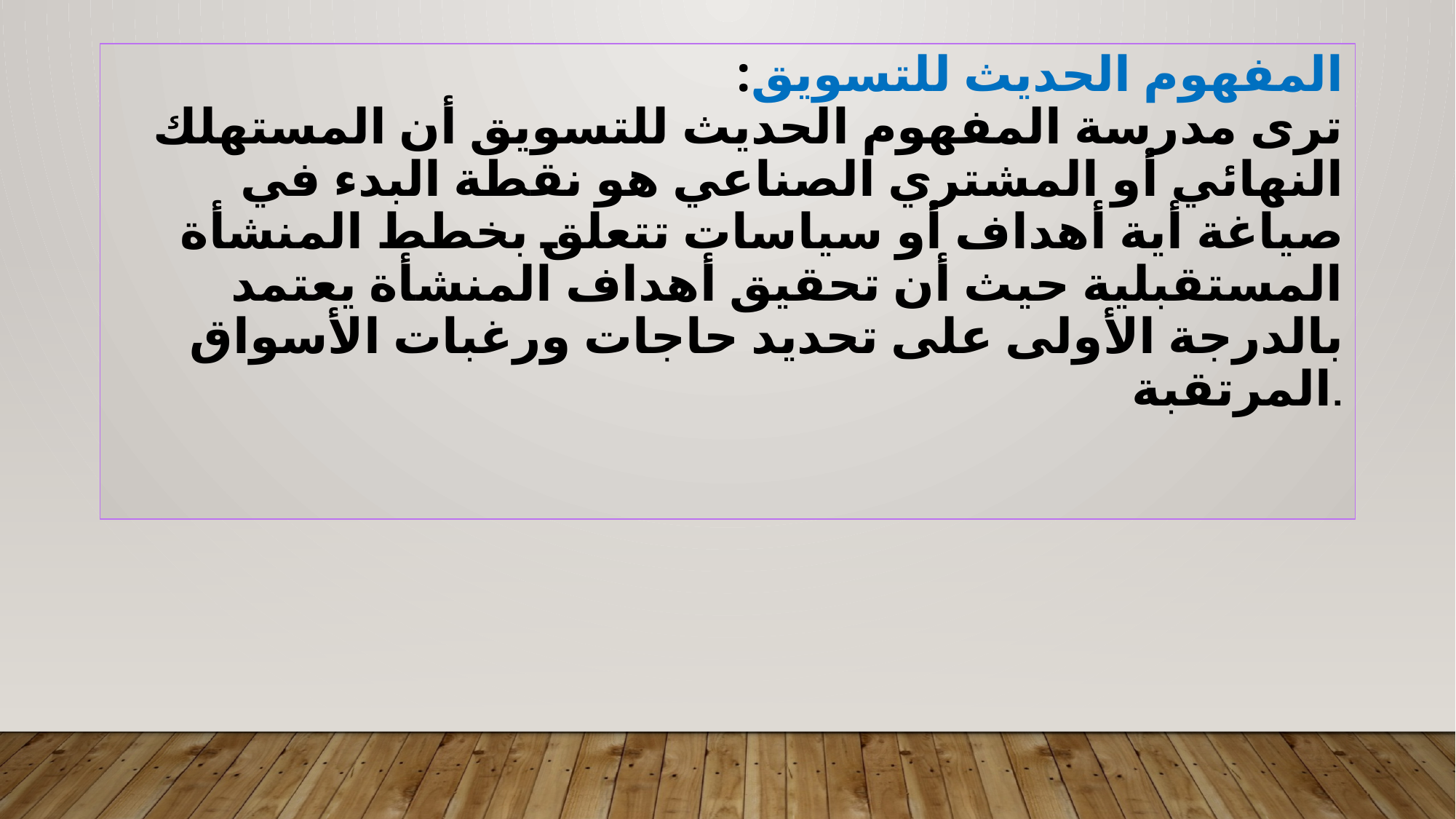

# المفهوم الحديث للتسويق: ترى مدرسة المفهوم الحديث للتسويق أن المستهلك النهائي أو المشتري الصناعي هو نقطة البدء في صياغة أية أهداف أو سياسات تتعلق بخطط المنشأة المستقبلية حيث أن تحقيق أهداف المنشأة يعتمد بالدرجة الأولى على تحديد حاجات ورغبات الأسواق المرتقبة.